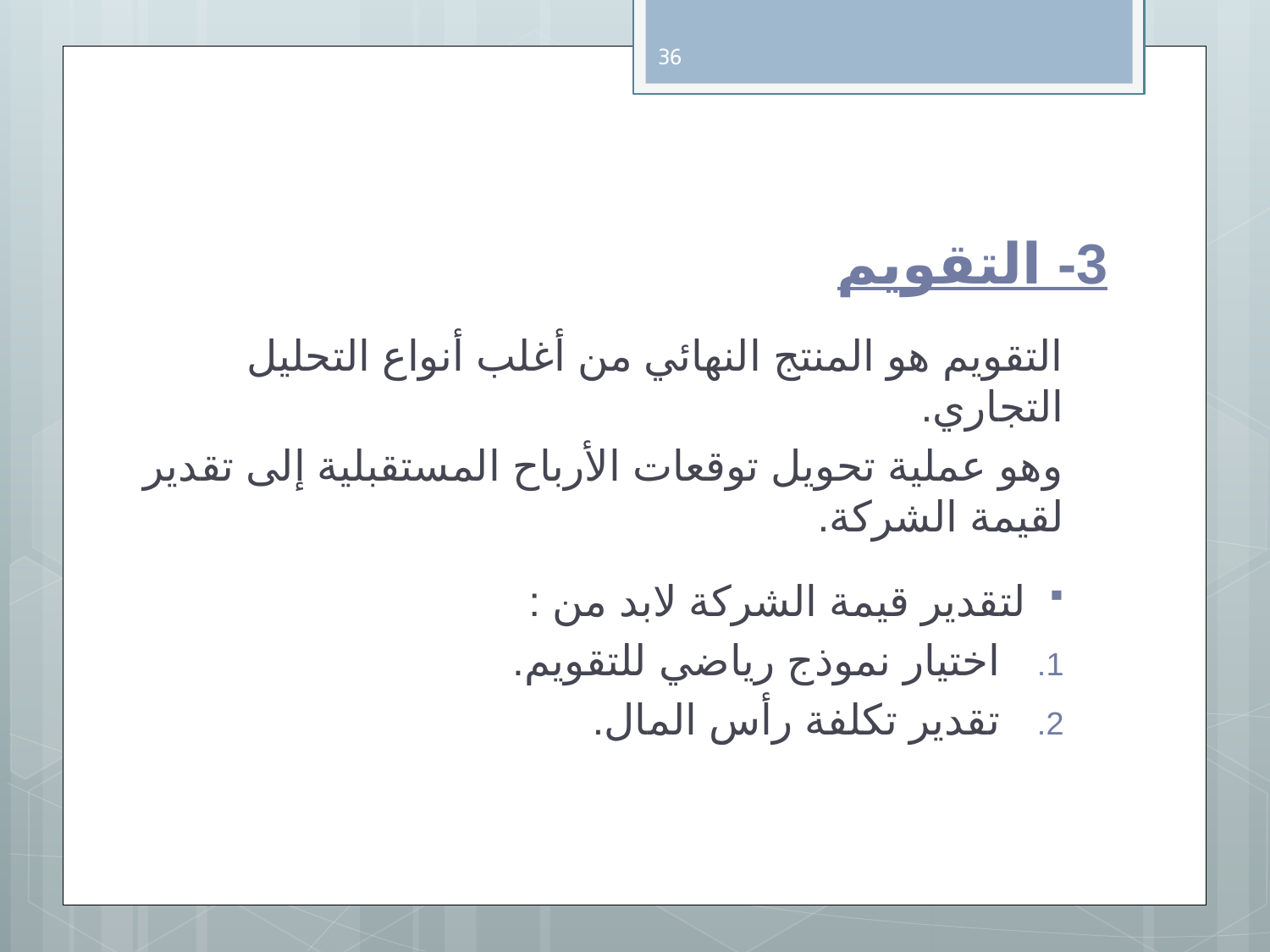

36
# 3- التقويم
التقويم هو المنتج النهائي من أغلب أنواع التحليل التجاري.
وهو عملية تحويل توقعات الأرباح المستقبلية إلى تقدير لقيمة الشركة.
لتقدير قيمة الشركة لابد من :
اختيار نموذج رياضي للتقويم.
تقدير تكلفة رأس المال.